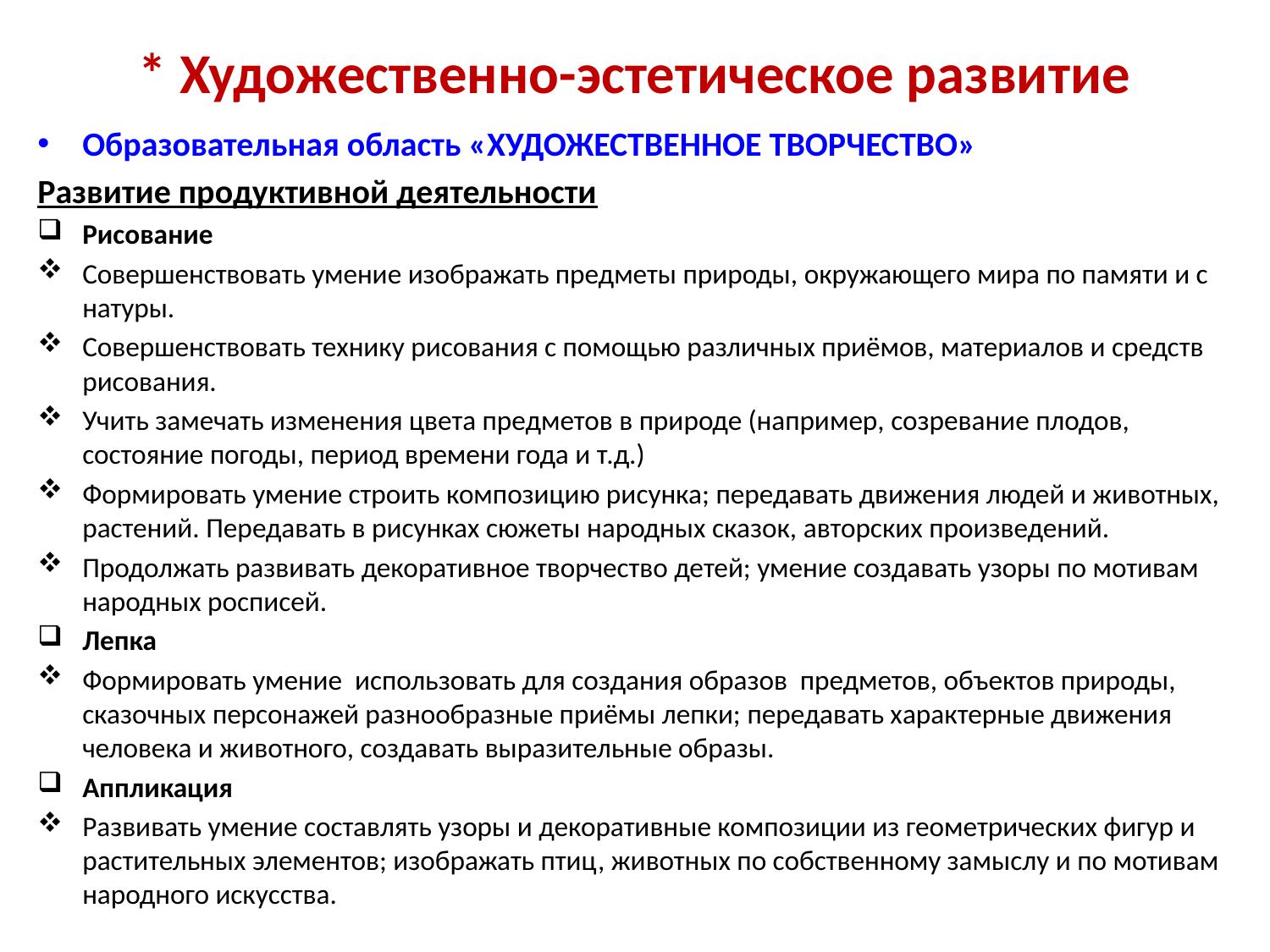

# * Художественно-эстетическое развитие
Образовательная область «ХУДОЖЕСТВЕННОЕ ТВОРЧЕСТВО»
Развитие продуктивной деятельности
Рисование
Совершенствовать умение изображать предметы природы, окружающего мира по памяти и с натуры.
Совершенствовать технику рисования с помощью различных приёмов, материалов и средств рисования.
Учить замечать изменения цвета предметов в природе (например, созревание плодов, состояние погоды, период времени года и т.д.)
Формировать умение строить композицию рисунка; передавать движения людей и животных, растений. Передавать в рисунках сюжеты народных сказок, авторских произведений.
Продолжать развивать декоративное творчество детей; умение создавать узоры по мотивам народных росписей.
Лепка
Формировать умение  использовать для создания образов  предметов, объектов природы, сказочных персонажей разнообразные приёмы лепки; передавать характерные движения человека и животного, создавать выразительные образы.
Аппликация
Развивать умение составлять узоры и декоративные композиции из геометрических фигур и растительных элементов; изображать птиц, животных по собственному замыслу и по мотивам народного искусства.